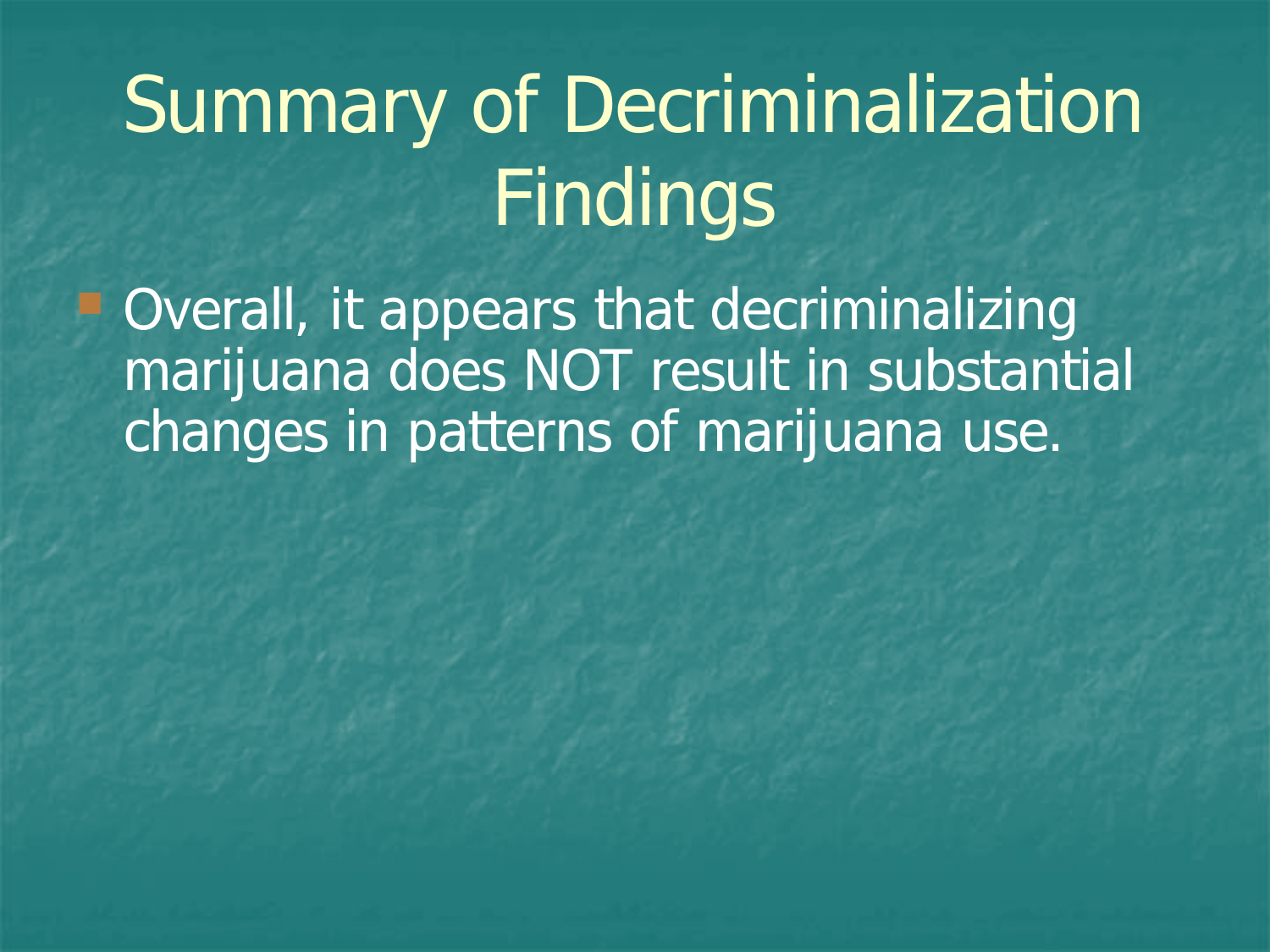

# Summary of Decriminalization Findings
Overall, it appears that decriminalizing marijuana does NOT result in substantial changes in patterns of marijuana use.